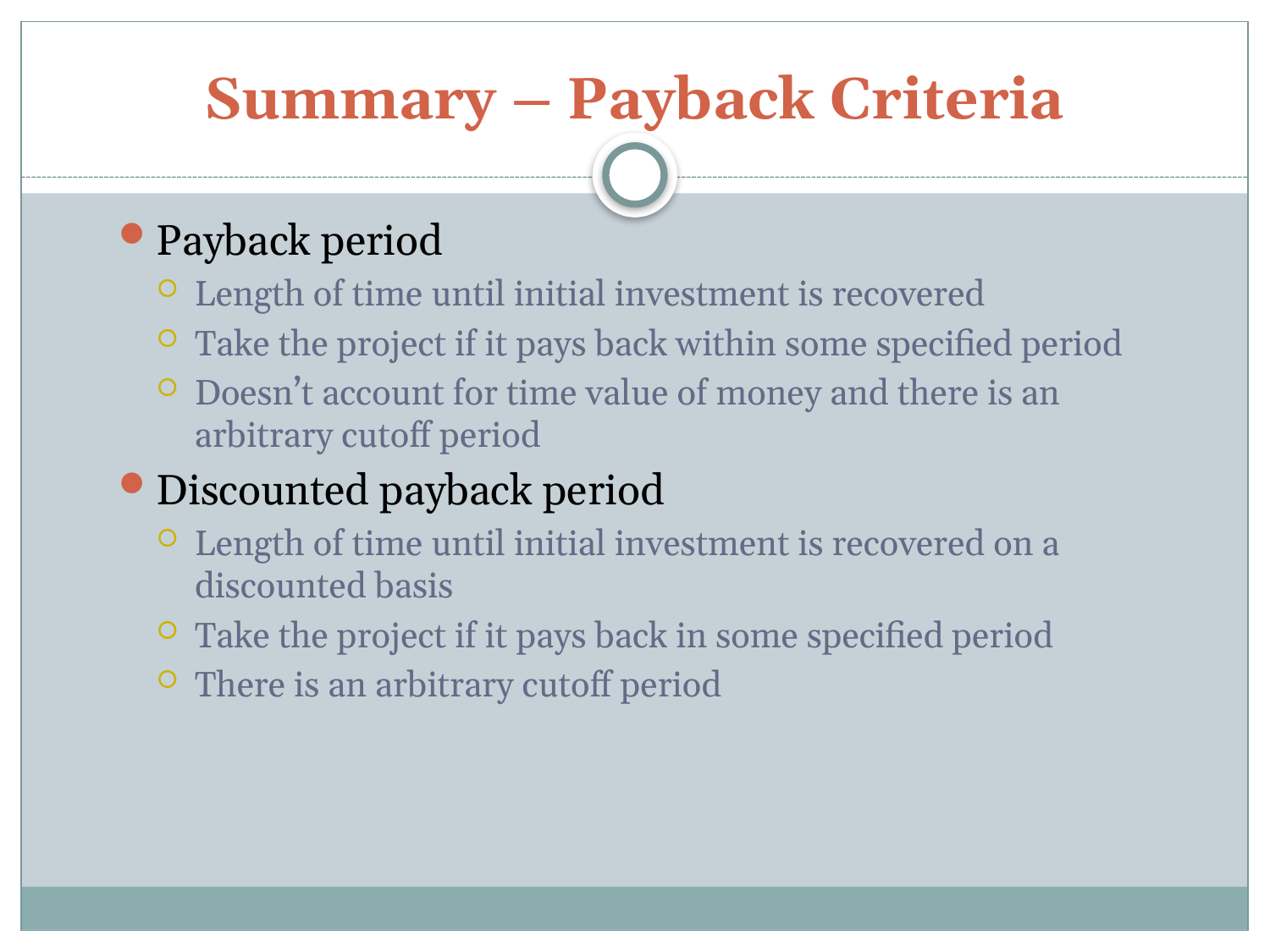

# Summary – Payback Criteria
Payback period
Length of time until initial investment is recovered
Take the project if it pays back within some specified period
Doesn’t account for time value of money and there is an arbitrary cutoff period
Discounted payback period
Length of time until initial investment is recovered on a discounted basis
Take the project if it pays back in some specified period
There is an arbitrary cutoff period